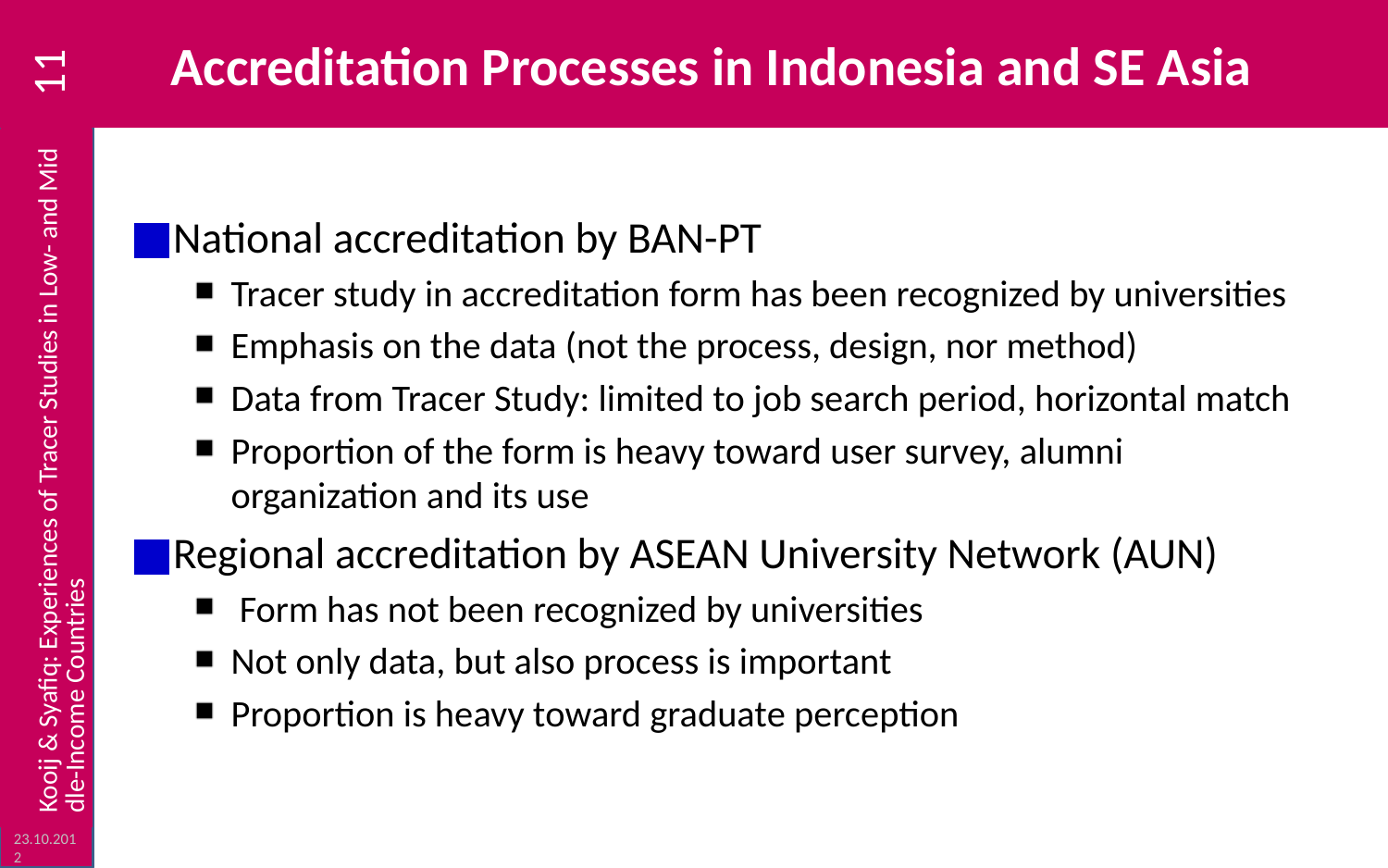

# Accreditation Processes in Indonesia and SE Asia
11
National accreditation by BAN-PT
Tracer study in accreditation form has been recognized by universities
Emphasis on the data (not the process, design, nor method)
Data from Tracer Study: limited to job search period, horizontal match
Proportion of the form is heavy toward user survey, alumni organization and its use
Regional accreditation by ASEAN University Network (AUN)
 Form has not been recognized by universities
Not only data, but also process is important
Proportion is heavy toward graduate perception
Kooij & Syafiq: Experiences of Tracer Studies in Low- and Middle-Income Countries
23.10.2012